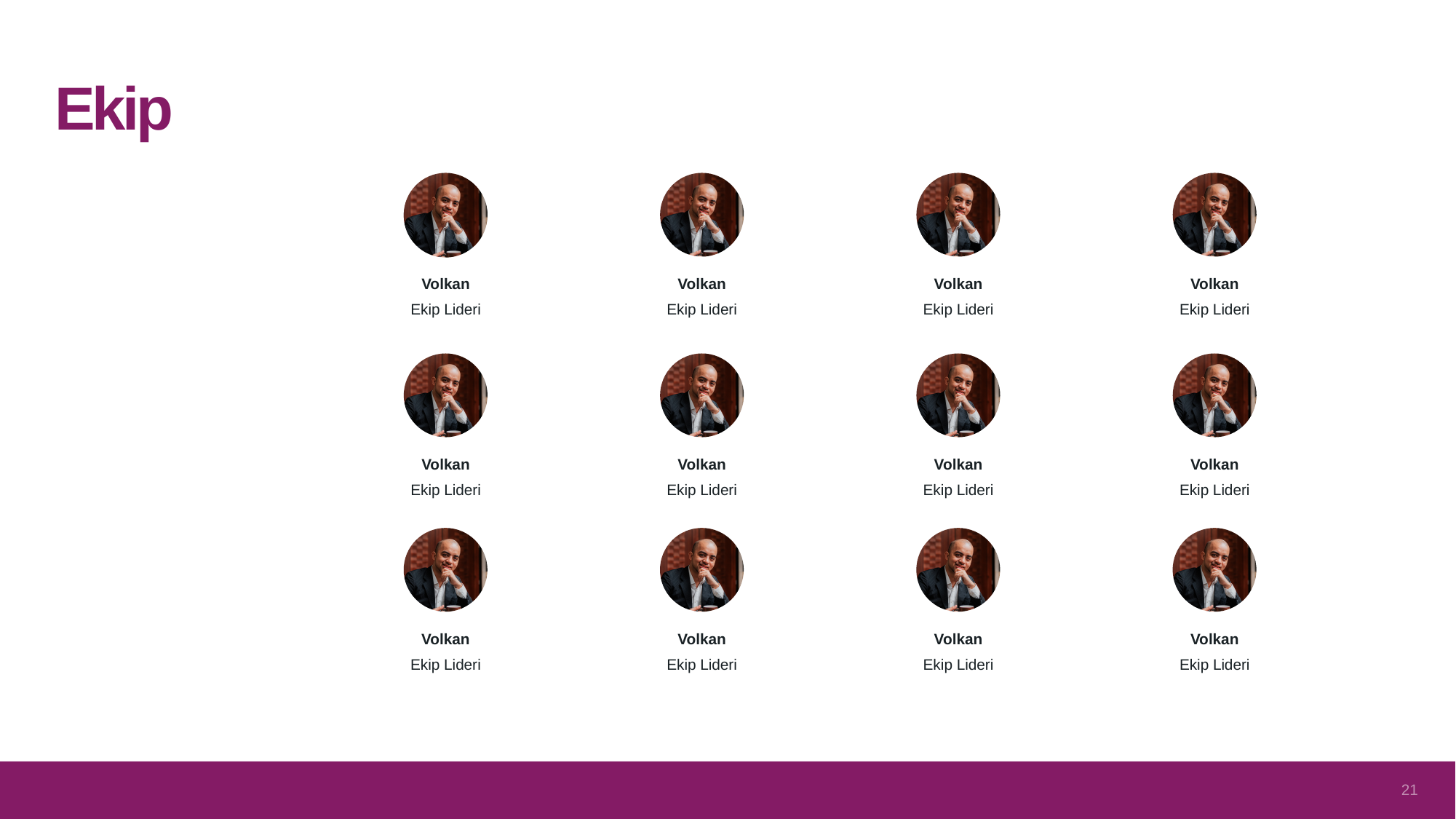

Ekip

Volkan
Volkan
Volkan
Volkan
Ekip Lideri
Ekip Lideri
Ekip Lideri
Ekip Lideri

Volkan
Volkan
Volkan
Volkan
Ekip Lideri
Ekip Lideri
Ekip Lideri
Ekip Lideri

Volkan
Volkan
Volkan
Volkan
Ekip Lideri
Ekip Lideri
Ekip Lideri
Ekip Lideri
21